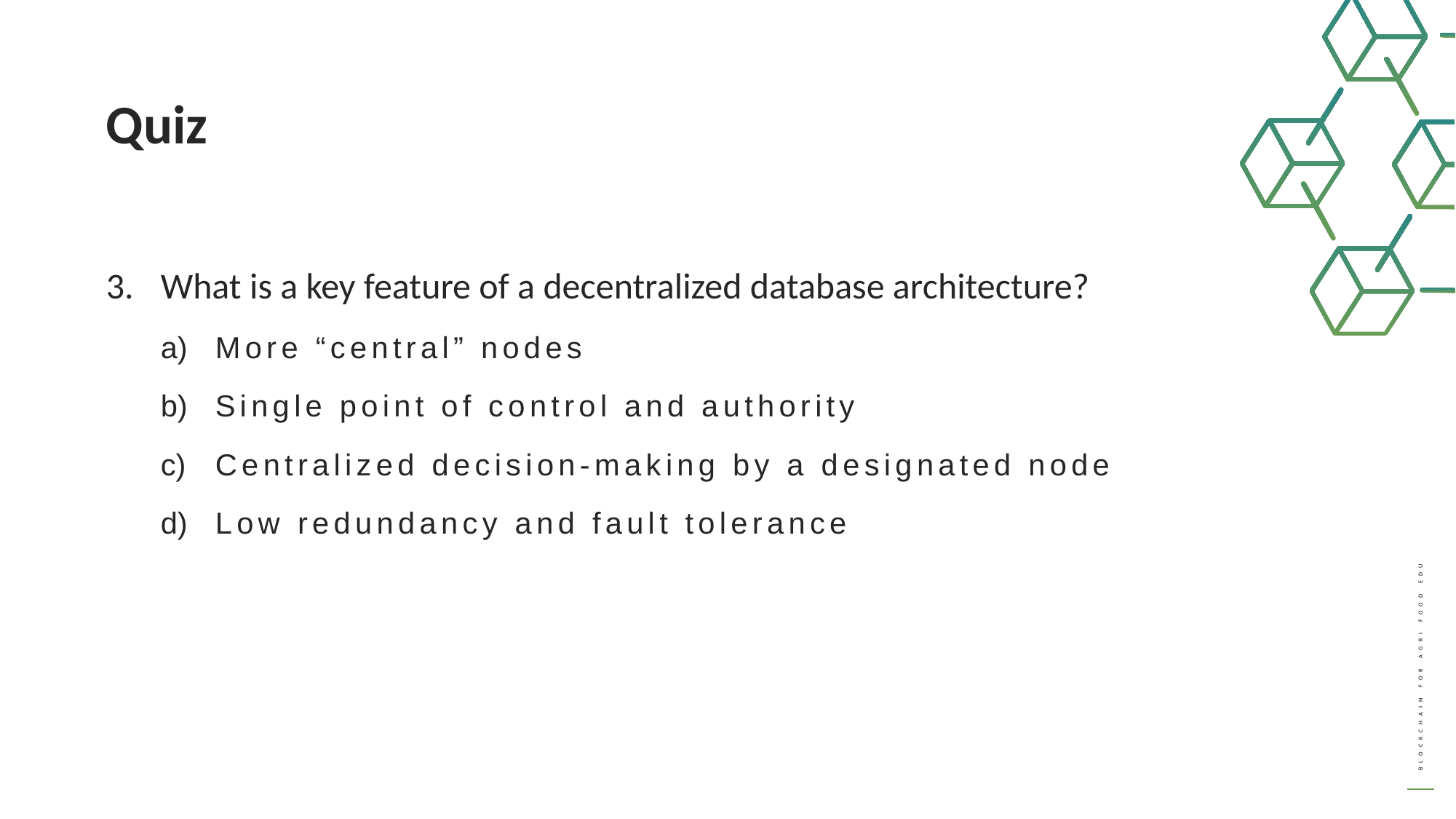

Quiz
What is a key feature of a decentralized database architecture?
More “central” nodes
Single point of control and authority
Centralized decision-making by a designated node
Low redundancy and fault tolerance